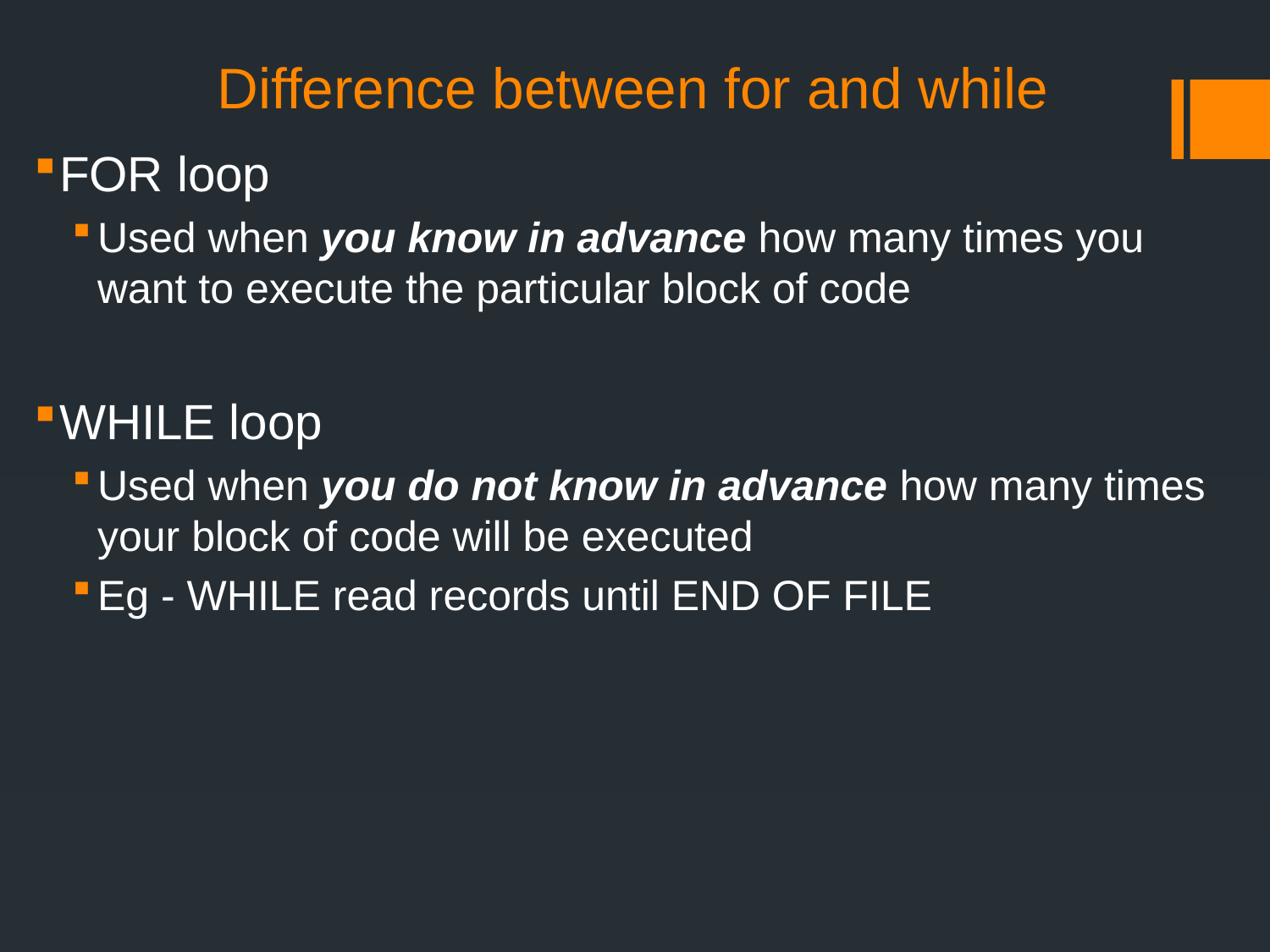

# Difference between for and while
FOR loop
Used when you know in advance how many times you want to execute the particular block of code

WHILE loop
Used when you do not know in advance how many times your block of code will be executed
Eg - WHILE read records until END OF FILE